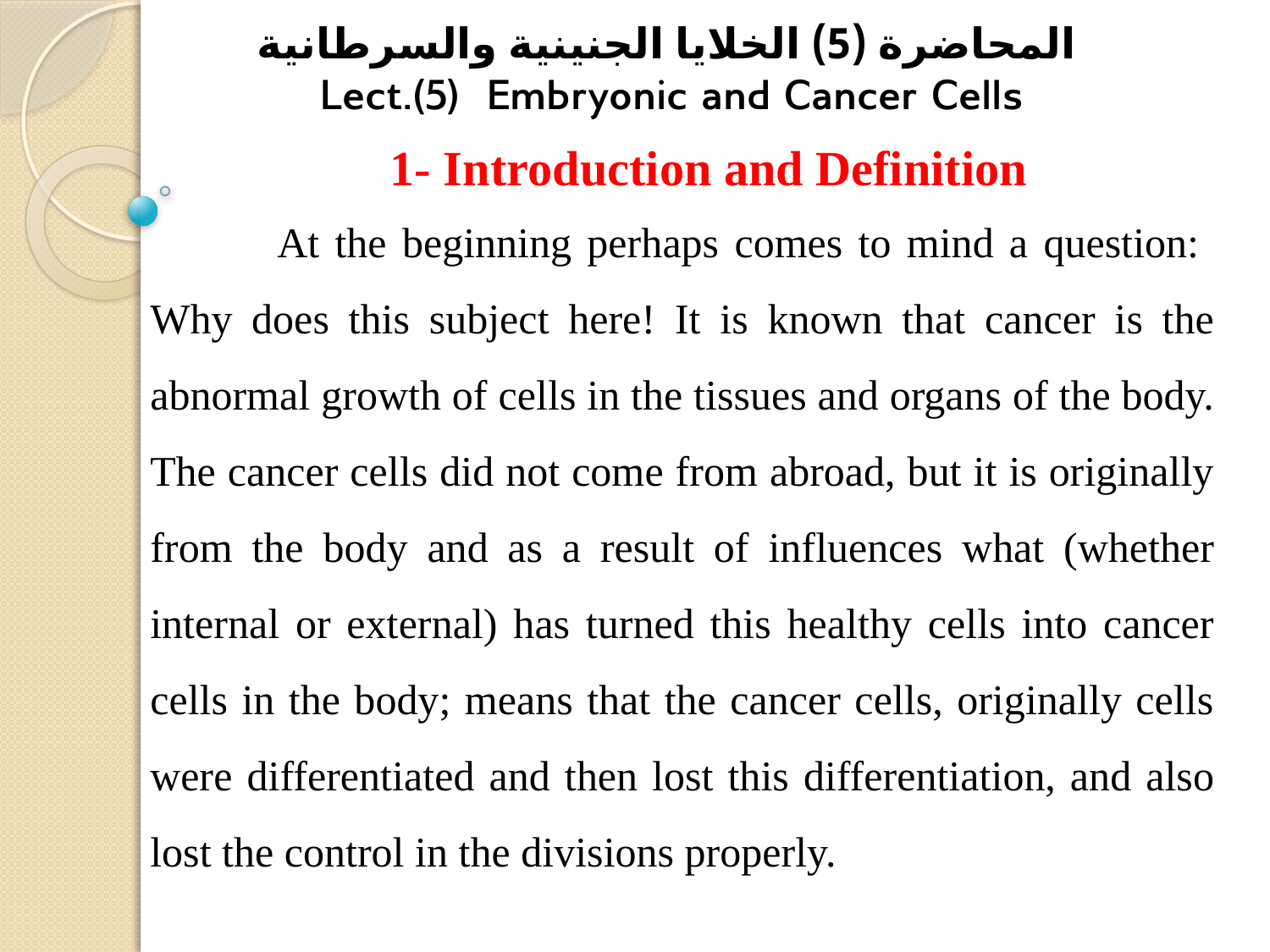

المحاضرة (5) الخلايا الجنينية والسرطانية
Lect.(5)  Embryonic and Cancer Cells
1- Introduction and Definition
	At the beginning perhaps comes to mind a question:  Why does this subject here! It is known that cancer is the abnormal growth of cells in the tissues and organs of the body. The cancer cells did not come from abroad, but it is originally from the body and as a result of influences what (whether internal or external) has turned this healthy cells into cancer cells in the body; means that the cancer cells, originally cells were differentiated and then lost this differentiation, and also lost the control in the divisions properly.